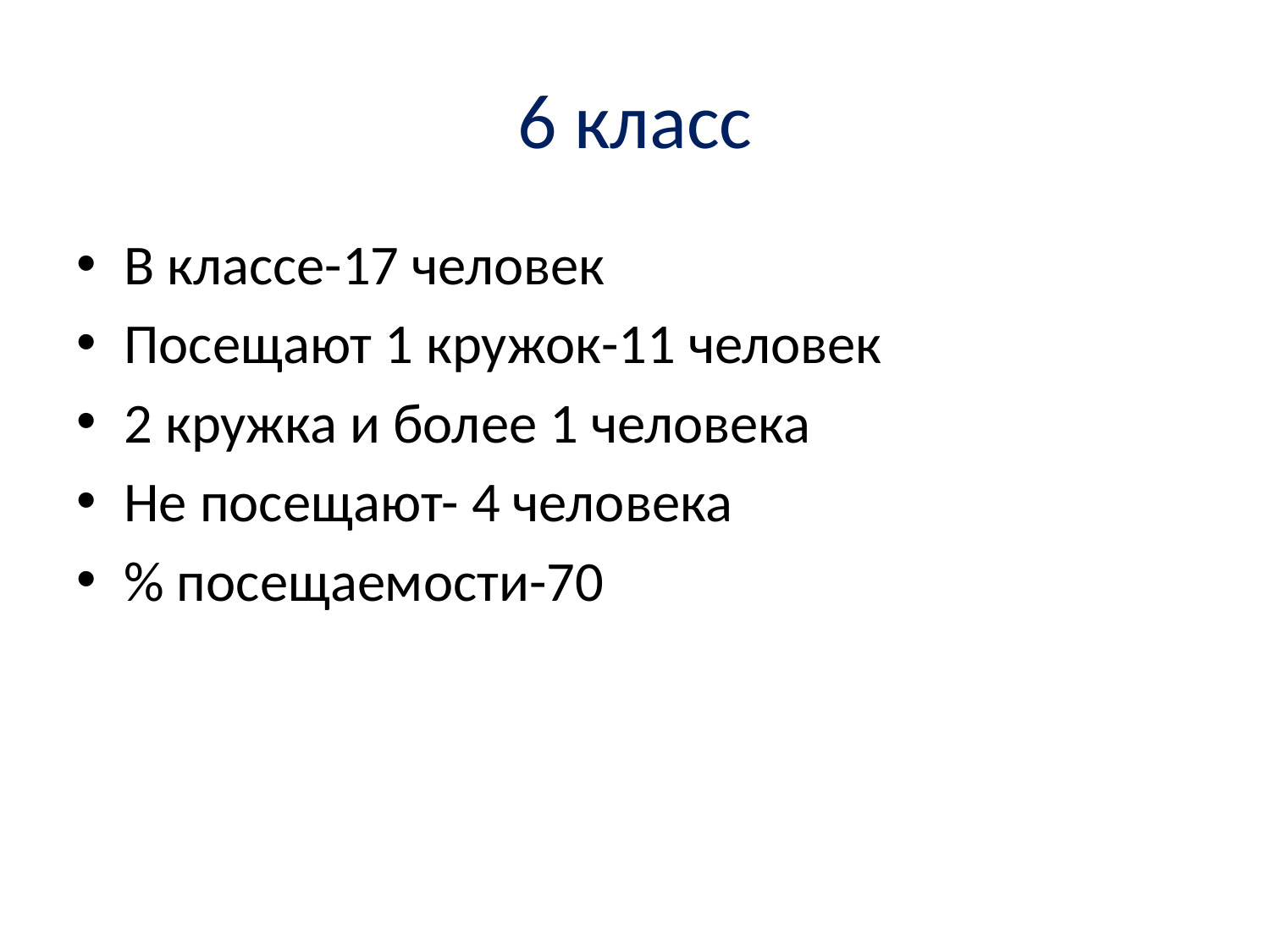

# 6 класс
В классе-17 человек
Посещают 1 кружок-11 человек
2 кружка и более 1 человека
Не посещают- 4 человека
% посещаемости-70